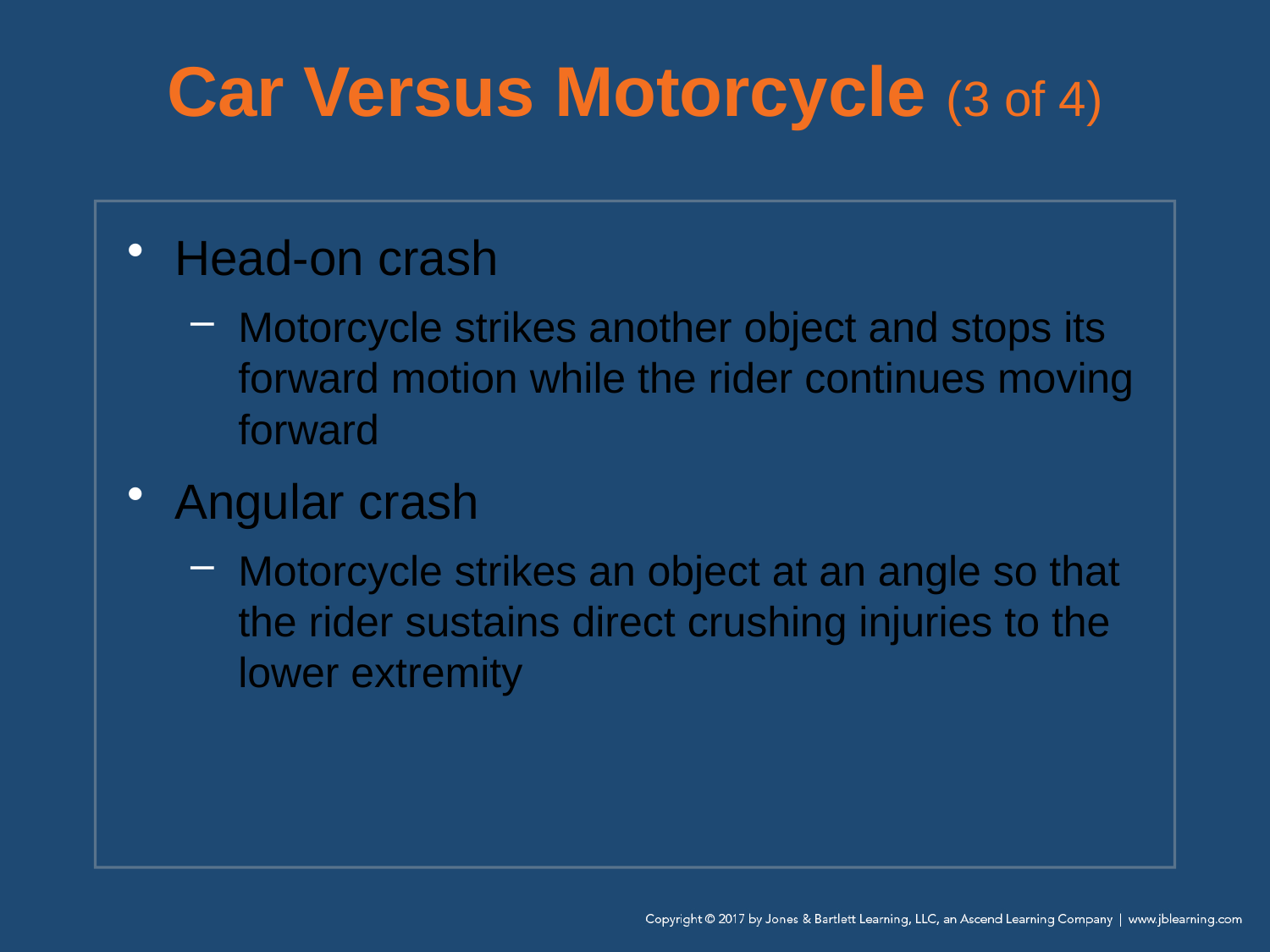

# Car Versus Motorcycle (3 of 4)
Head-on crash
Motorcycle strikes another object and stops its forward motion while the rider continues moving forward
Angular crash
Motorcycle strikes an object at an angle so that the rider sustains direct crushing injuries to the lower extremity